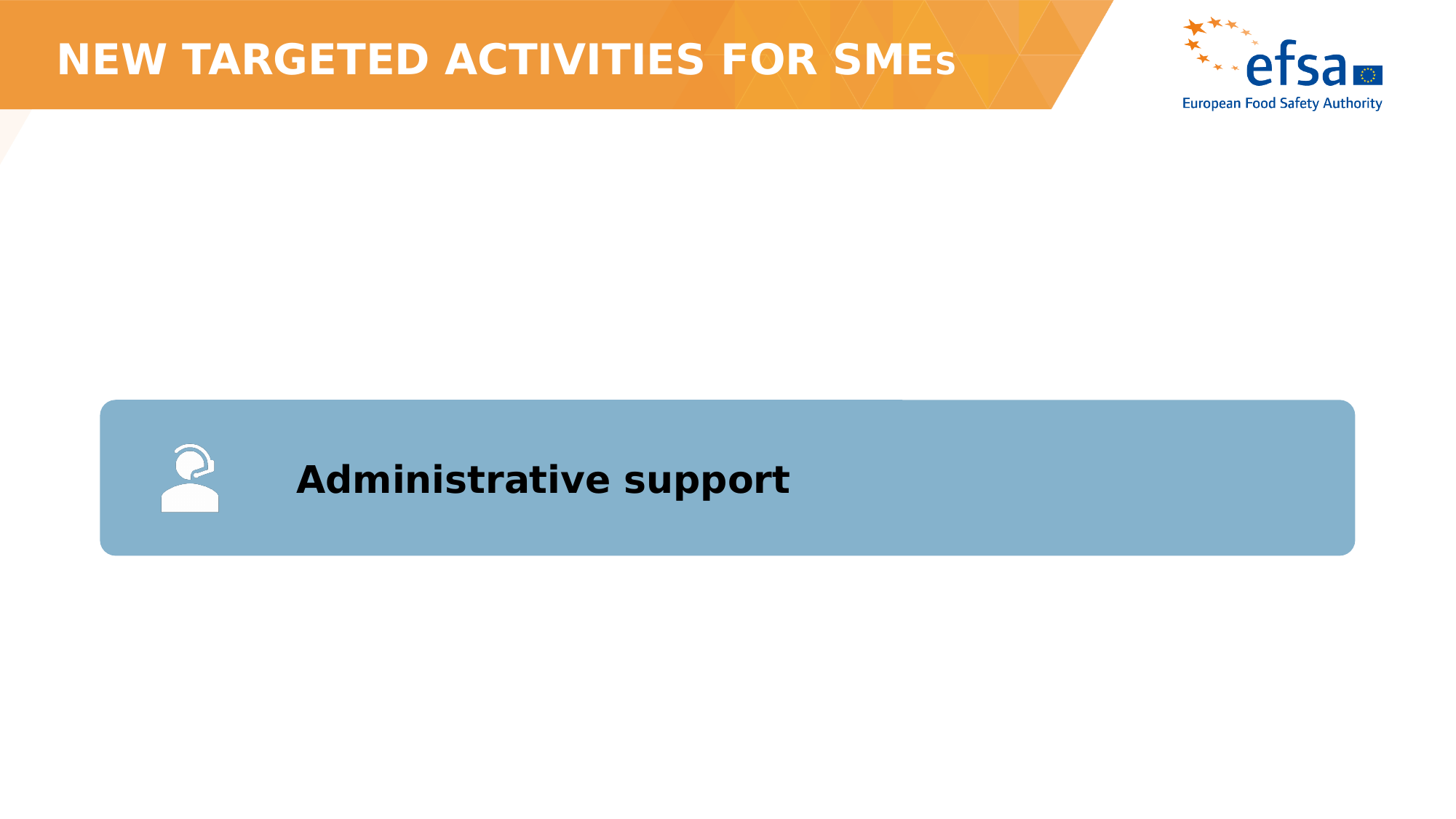

# NEW TARGETED ACTIVITIES FOR SMES
Administrative support